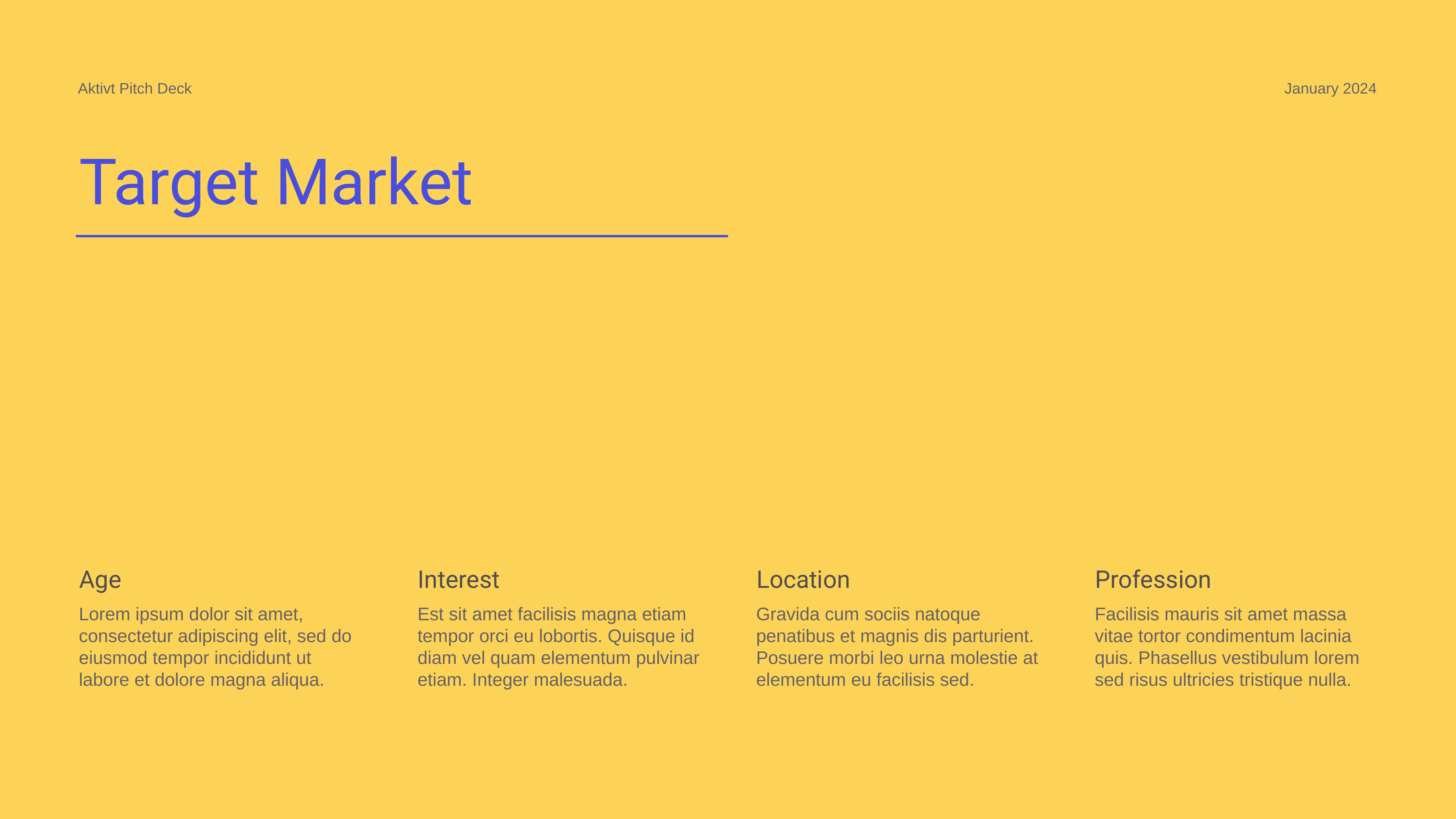

Aktivt Pitch Deck
January 2024
Target Market

Age
Interest
Location
Profession
Lorem ipsum dolor sit amet, consectetur adipiscing elit, sed do eiusmod tempor incididunt ut labore et dolore magna aliqua.
Est sit amet facilisis magna etiam tempor orci eu lobortis. Quisque id diam vel quam elementum pulvinar etiam. Integer malesuada.
Gravida cum sociis natoque penatibus et magnis dis parturient. Posuere morbi leo urna molestie at elementum eu facilisis sed.
Facilisis mauris sit amet massa vitae tortor condimentum lacinia quis. Phasellus vestibulum lorem sed risus ultricies tristique nulla.